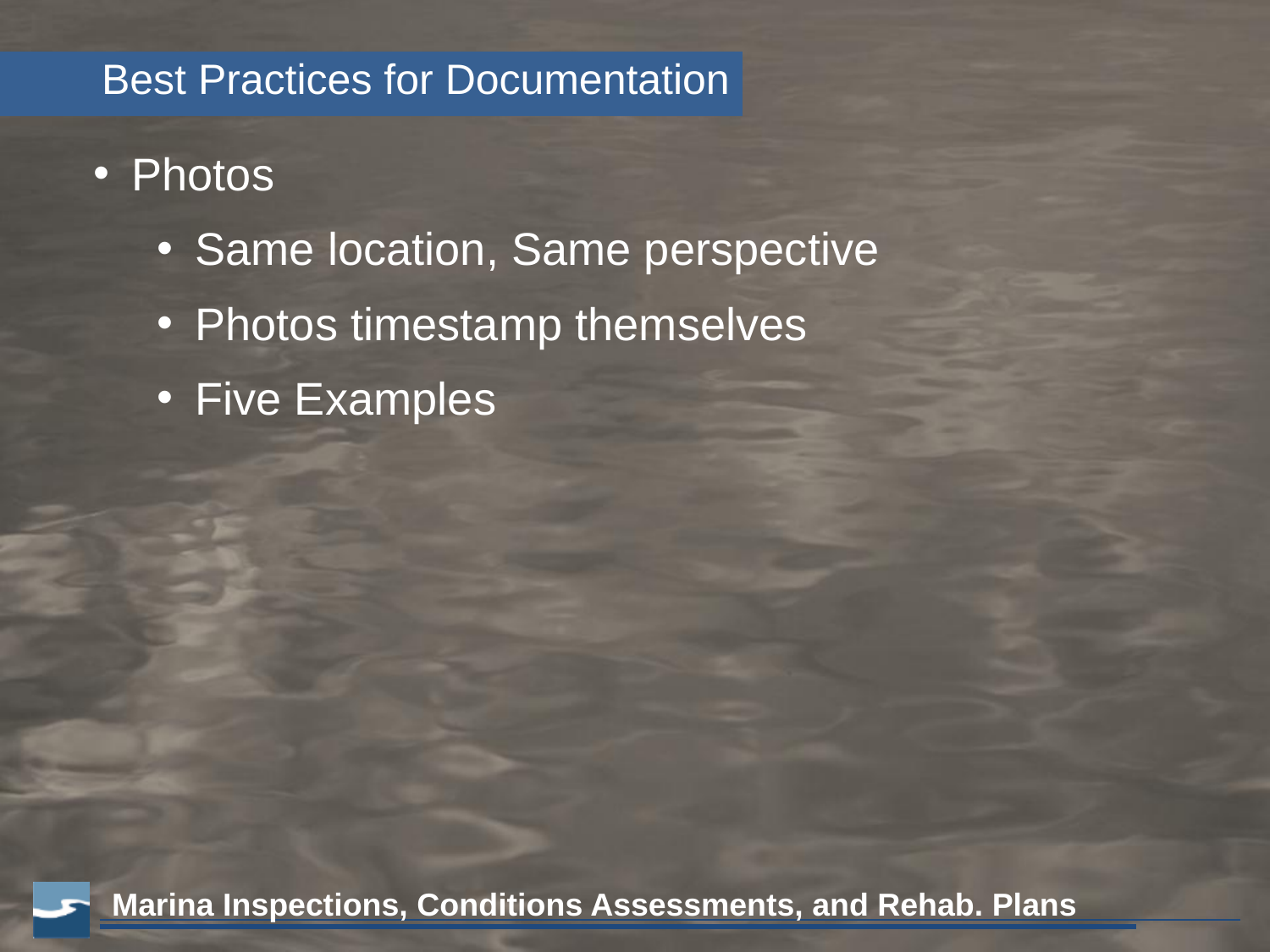

Best Practices for Documentation

Photos
Same location, Same perspective
Photos timestamp themselves
Five Examples